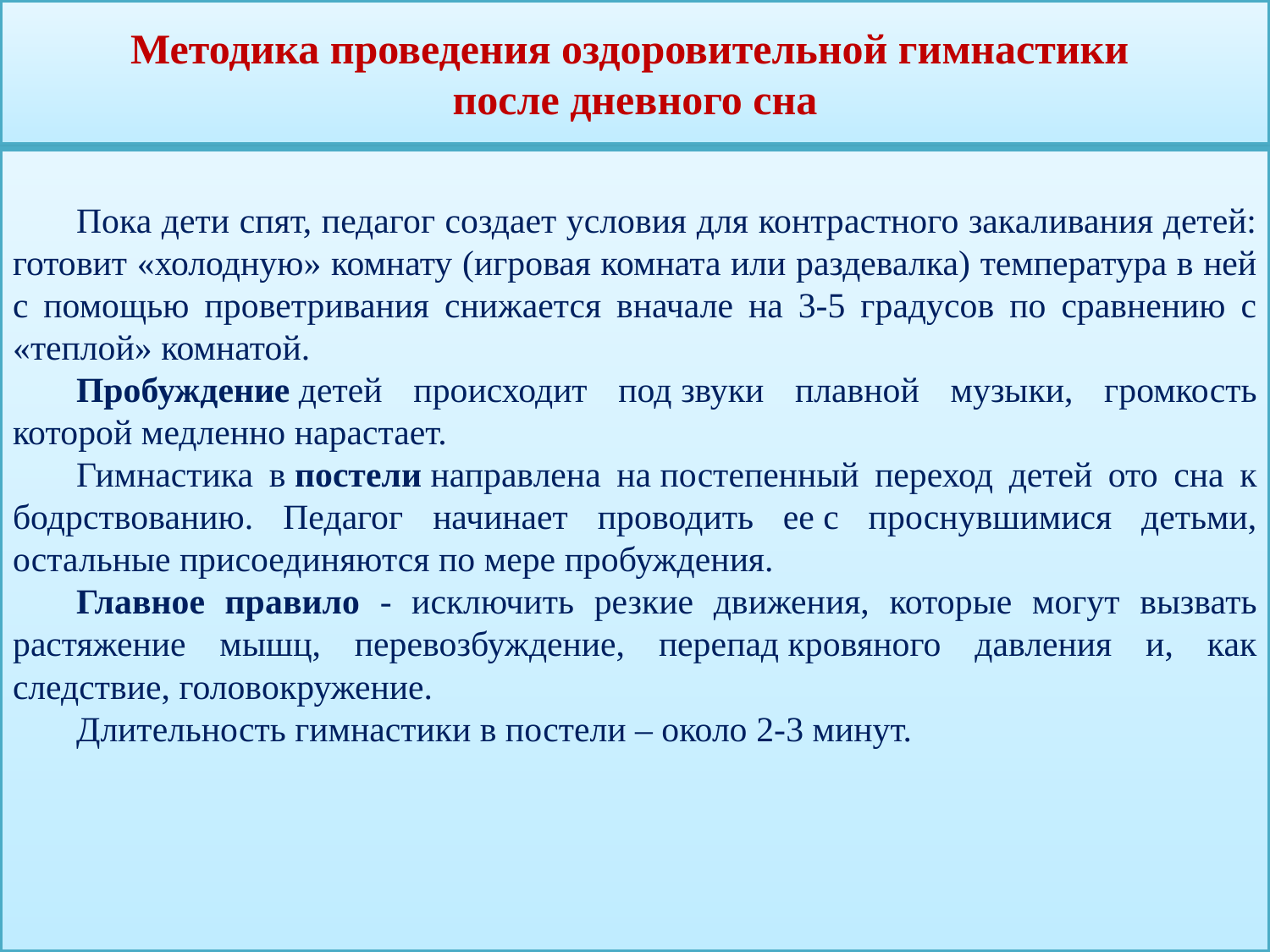

# Методика проведения оздоровительной гимнастики после дневного сна

Пока дети спят, педагог создает условия для контрастного закаливания детей: готовит «холодную» комнату (игровая комната или раздевалка) температура в ней с помощью проветривания снижается вначале на 3-5 градусов по сравнению с «теплой» комнатой.
Пробуждение детей происходит под звуки плавной музыки, громкость которой медленно нарастает.
Гимнастика в постели направлена на постепенный переход детей ото сна к бодрствованию. Педагог начинает проводить ее с проснувшимися детьми, остальные присоединяются по мере пробуждения.
Главное правило - исключить резкие движения, которые могут вызвать растяжение мышц, перевозбуждение, перепад кровяного давления и, как следствие, головокружение.
Длительность гимнастики в постели – около 2-3 минут.